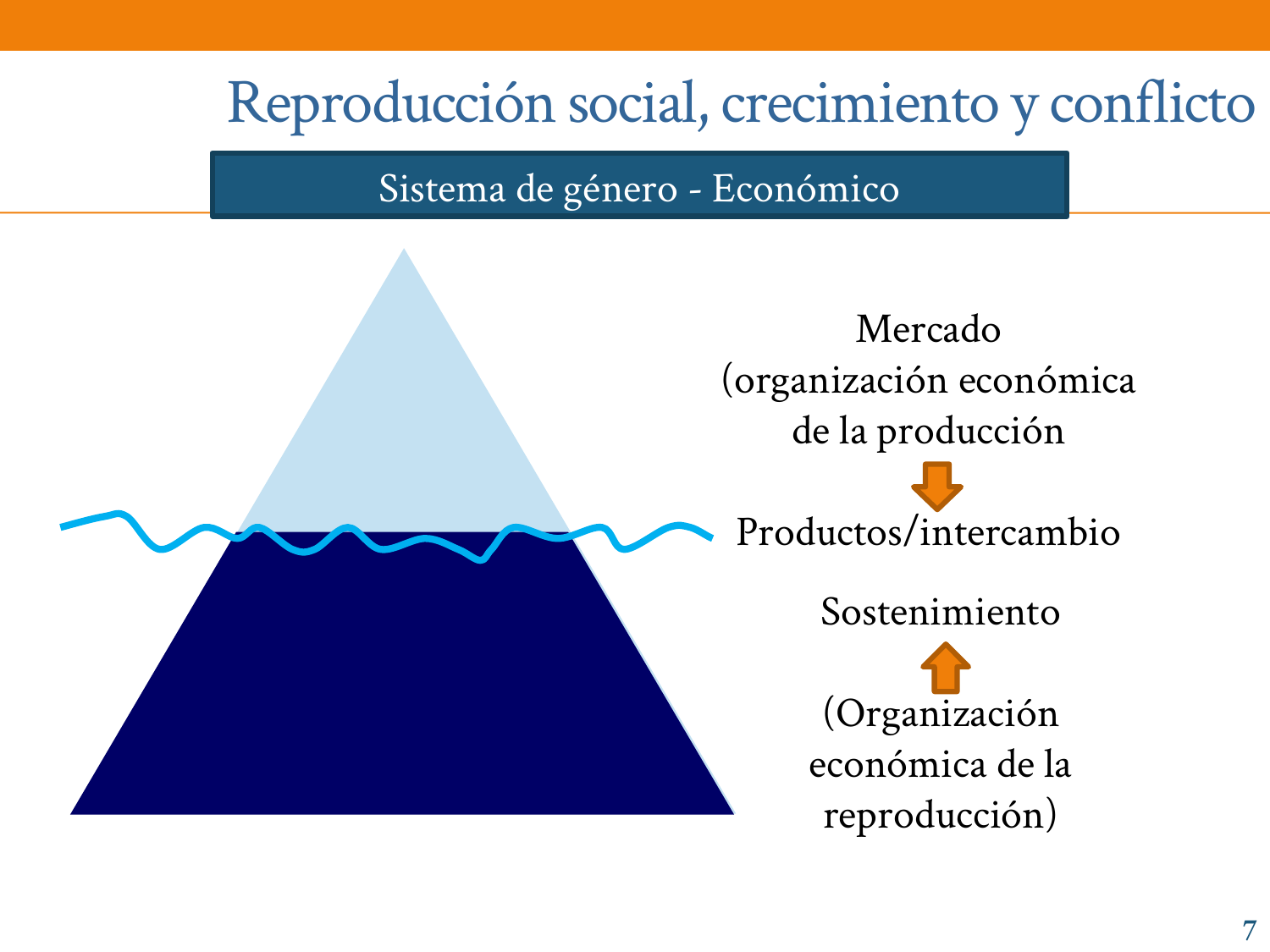

# Reproducción social, crecimiento y conflicto
Sistema de género - Económico

Mercado
(organización económica de la producción

Productos/intercambio

Sostenimiento

(Organización económica de la reproducción)

7